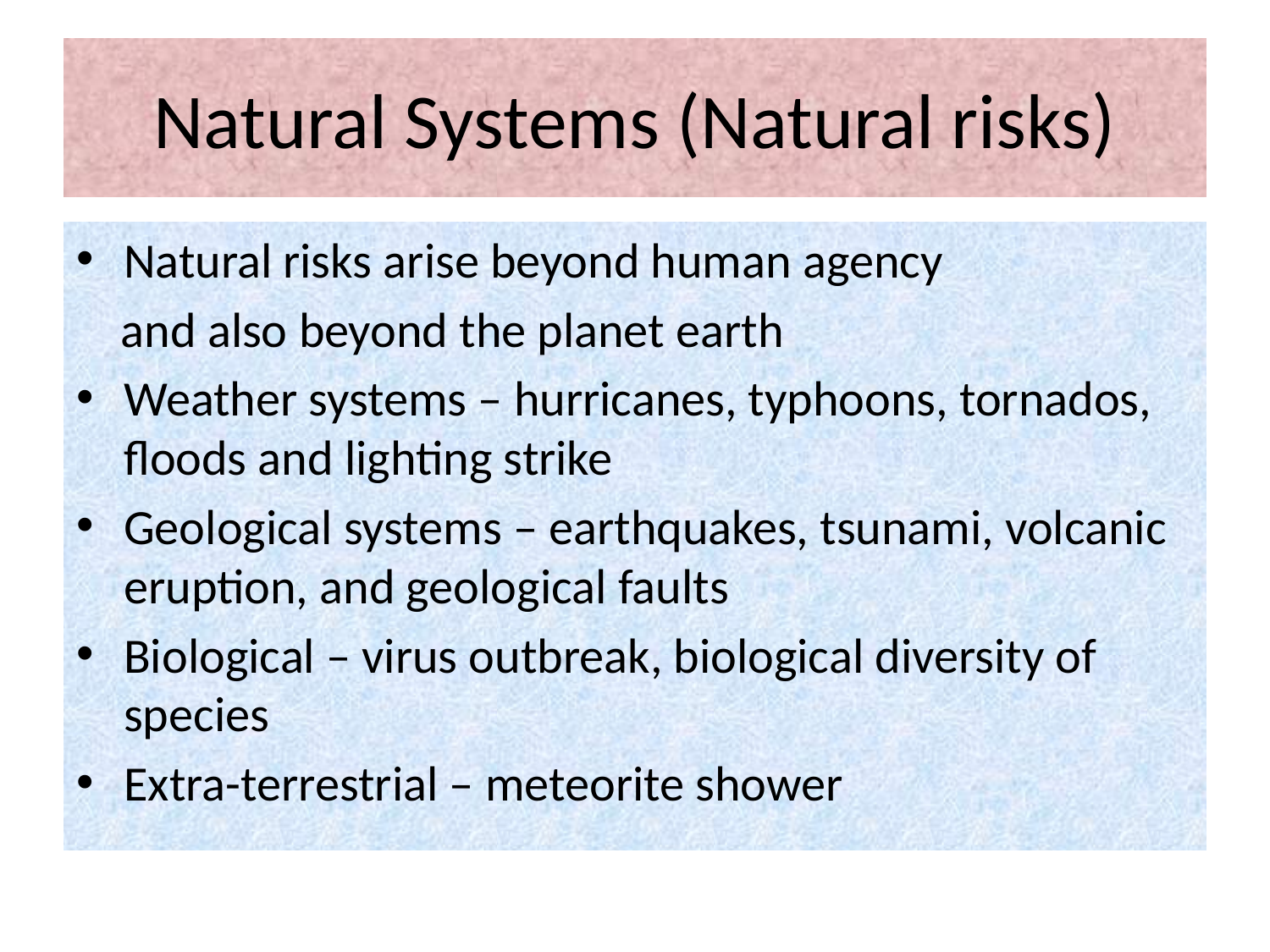

# Natural Systems (Natural risks)
Natural risks arise beyond human agency
    and also beyond the planet earth
Weather systems – hurricanes, typhoons, tornados, floods and lighting strike
Geological systems – earthquakes, tsunami, volcanic eruption, and geological faults
Biological – virus outbreak, biological diversity of species
Extra-terrestrial – meteorite shower